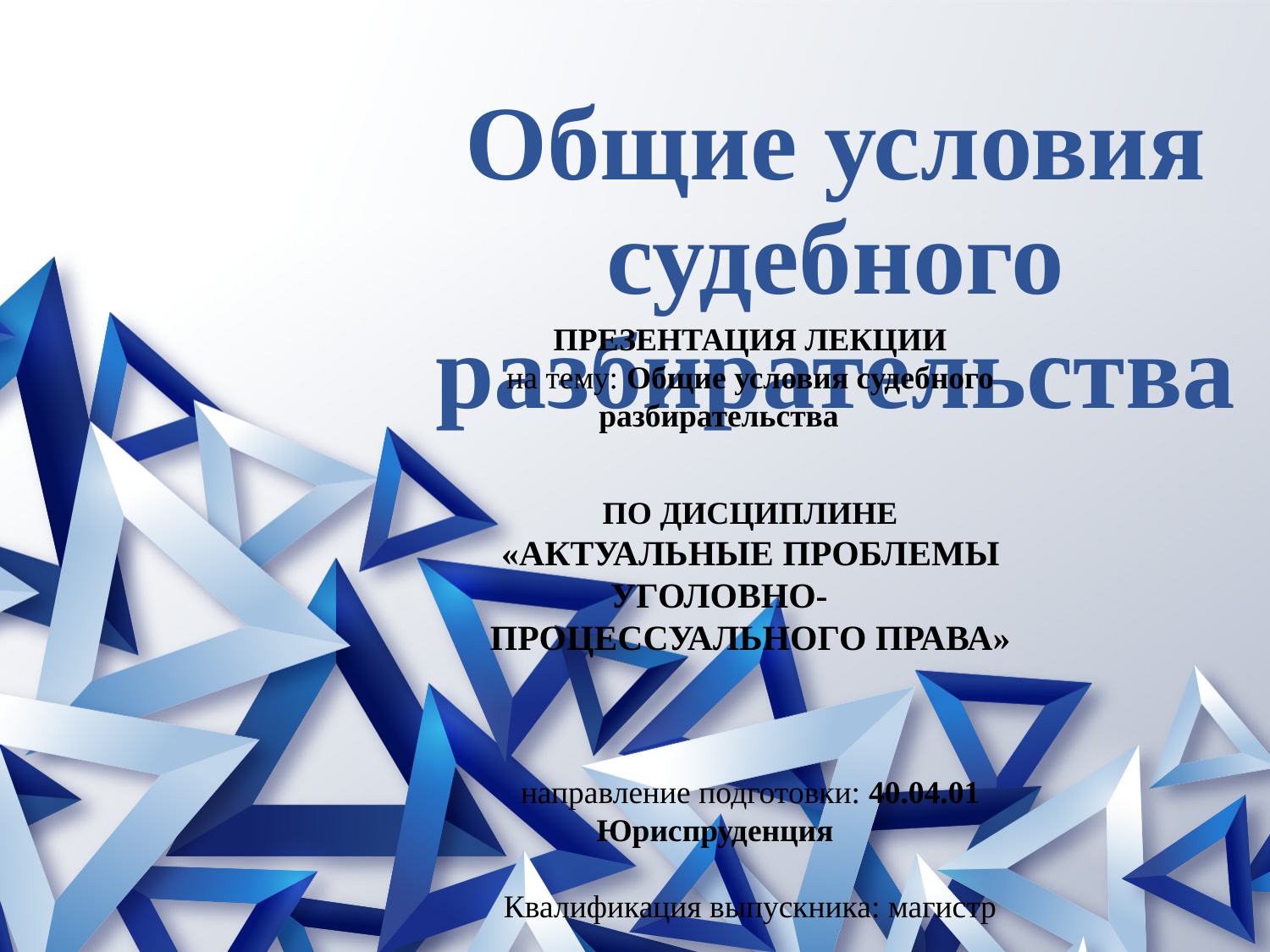

МИНИСТЕРСТВО СЕЛЬСКОГО ХОЗЯЙСТВА
РОССИЙСКОЙ ФЕДЕРАЦИИ
ФЕДЕРАЛЬНОЕ ГОСУДАРСТВЕННОЕ БЮДЖЕТНОЕ
ОБРАЗОВАТЕЛЬНОЕ УЧРЕЖДЕНИЕ ВЫСШЕГО ОБРАЗОВАНИЯ
«ДОНБАССКАЯ АГРАРНАЯ АКАДЕМИЯ»

Кафедра Юриспруденции

ПРЕЗЕНТАЦИЯ ЛЕКЦИИ
на тему: Общие условия судебного разбирательства

ПО ДИСЦИПЛИНЕ
«АКТУАЛЬНЫЕ ПРОБЛЕМЫ УГОЛОВНО-
ПРОЦЕССУАЛЬНОГО ПРАВА»

направление подготовки: 40.04.01 Юриспруденция

Квалификация выпускника: магистр

Составитель:
К.ю.н. доцент, доцент кафедры
Кинаш Я.И.

Макеевка – 2023 год

# Общие условия судебного разбирательства